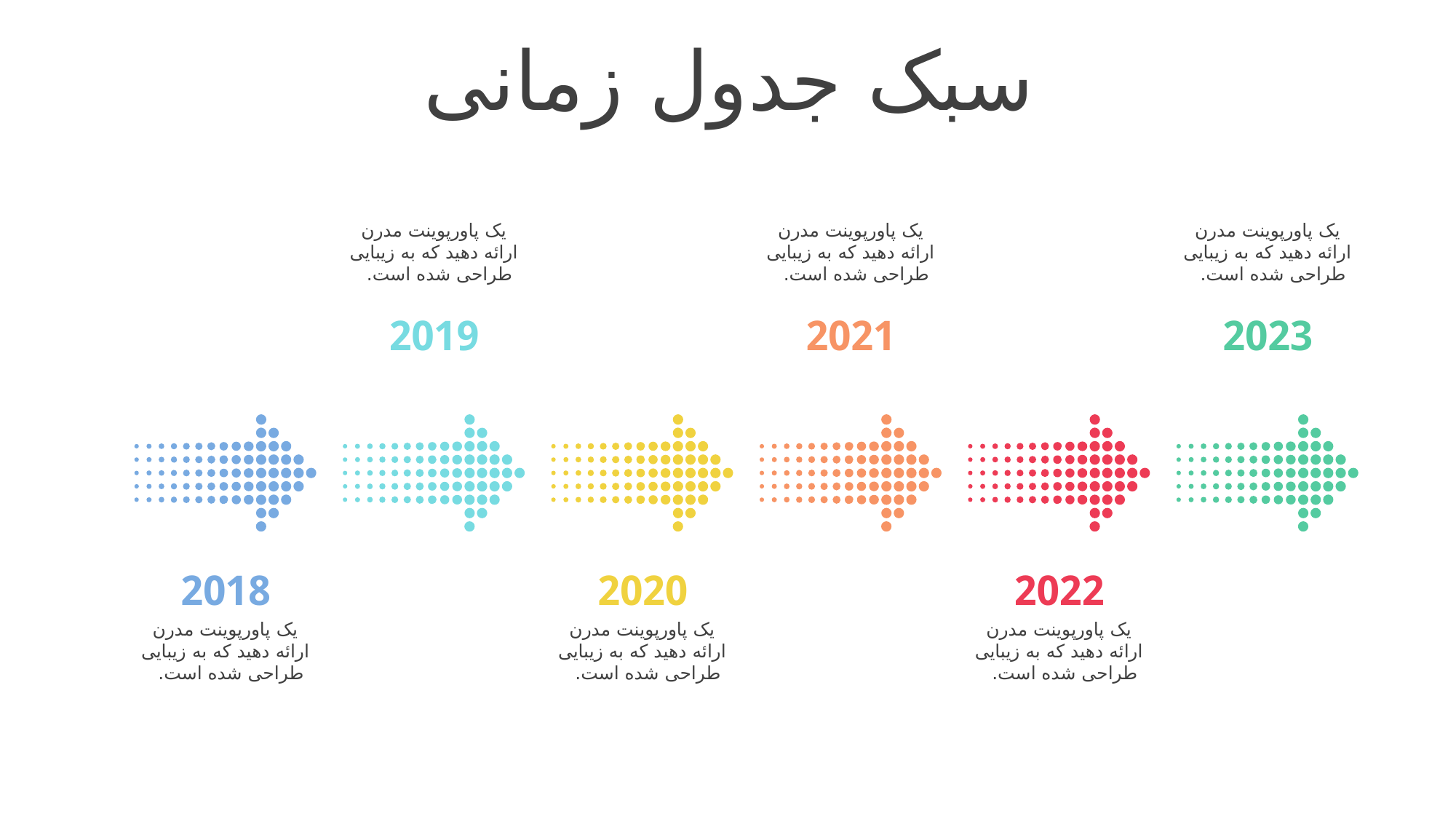

سبک جدول زمانی
یک پاورپوینت مدرن ارائه دهید که به زیبایی طراحی شده است.
2019
یک پاورپوینت مدرن ارائه دهید که به زیبایی طراحی شده است.
2021
یک پاورپوینت مدرن ارائه دهید که به زیبایی طراحی شده است.
2023

2018
یک پاورپوینت مدرن ارائه دهید که به زیبایی طراحی شده است.
2020
یک پاورپوینت مدرن ارائه دهید که به زیبایی طراحی شده است.
2022
یک پاورپوینت مدرن ارائه دهید که به زیبایی طراحی شده است.